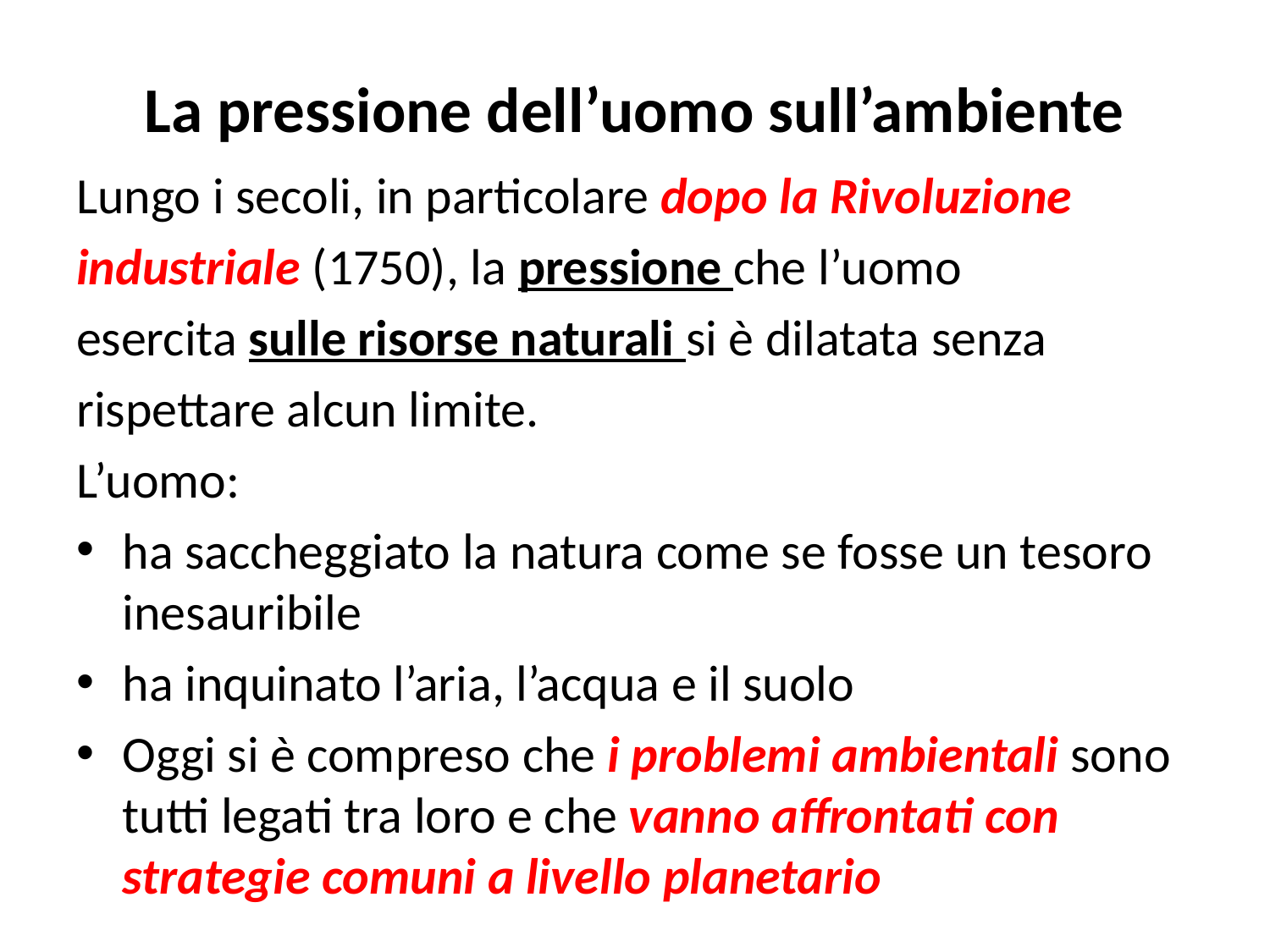

# La pressione dell’uomo sull’ambiente
Lungo i secoli, in particolare dopo la Rivoluzione
industriale (1750), la pressione che l’uomo
esercita sulle risorse naturali si è dilatata senza
rispettare alcun limite.
L’uomo:
ha saccheggiato la natura come se fosse un tesoro inesauribile
ha inquinato l’aria, l’acqua e il suolo
Oggi si è compreso che i problemi ambientali sono tutti legati tra loro e che vanno affrontati con strategie comuni a livello planetario